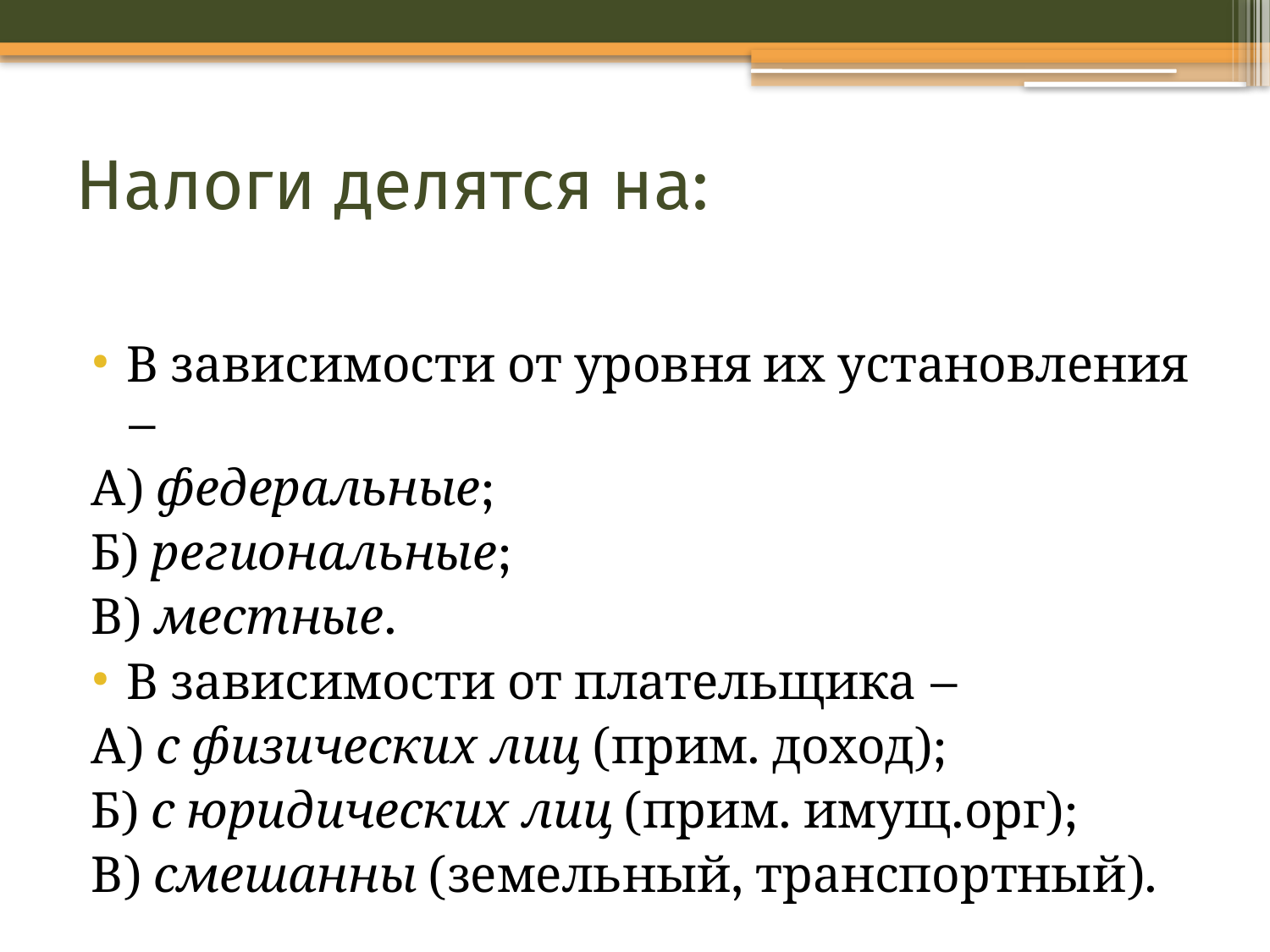

# Налоги делятся на:
В зависимости от уровня их установления –
А) федеральные;
Б) региональные;
В) местные.
В зависимости от плательщика –
А) с физических лиц (прим. доход);
Б) с юридических лиц (прим. имущ.орг);
В) смешанны (земельный, транспортный).